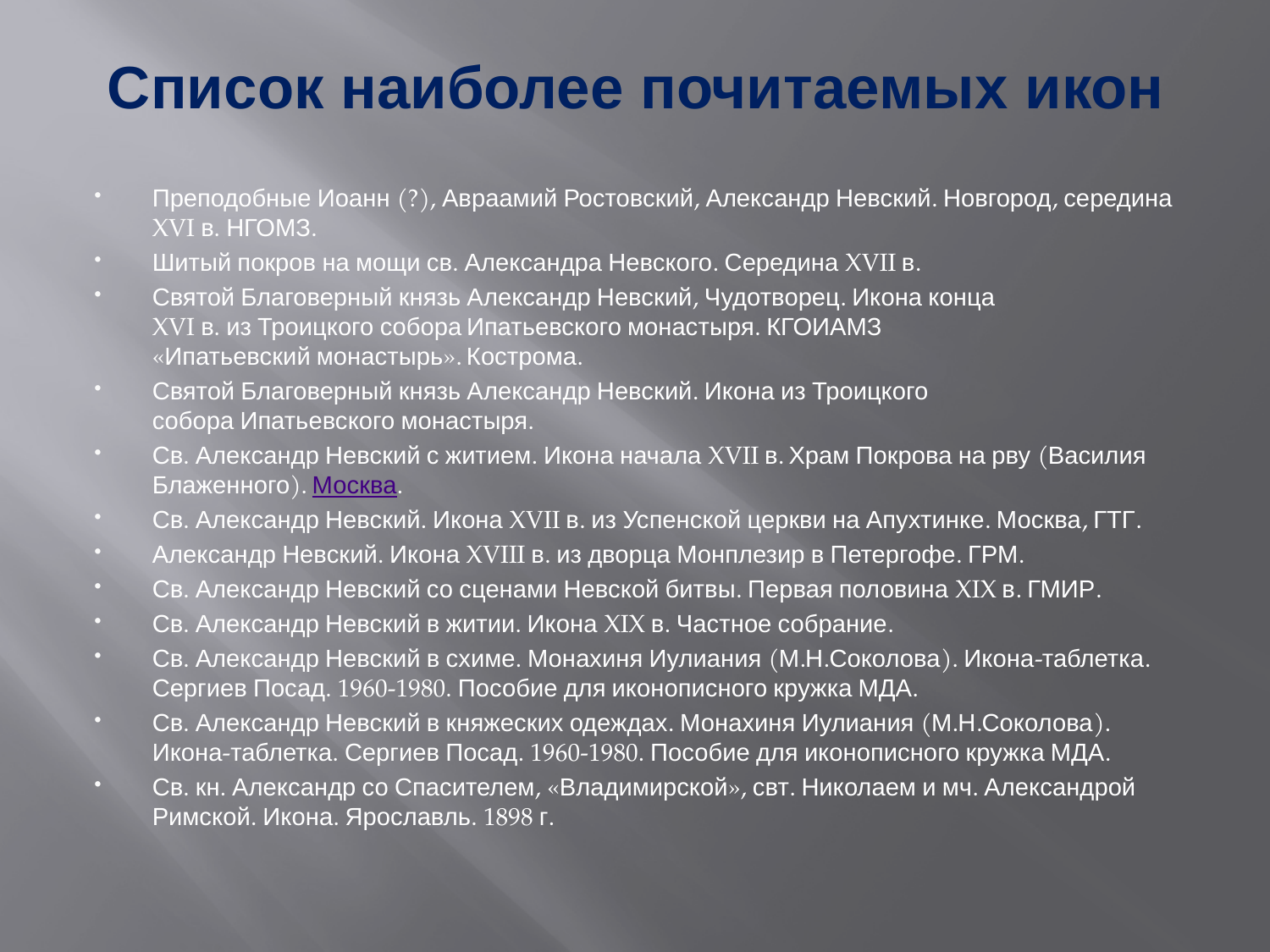

# Список наиболее почитаемых икон
Преподобные Иоанн (?), Авраамий Ростовский, Александр Невский. Новгород, середина XVI в. НГОМЗ.
Шитый покров на мощи св. Александра Невского. Середина XVII в.
Святой Благоверный князь Александр Невский, Чудотворец. Икона конца XVI в. из Троицкого собора Ипатьевского монастыря. КГОИАМЗ «Ипатьевский монастырь». Кострома.
Святой Благоверный князь Александр Невский. Икона из Троицкого собора Ипатьевского монастыря.
Св. Александр Невский с житием. Икона начала XVII в. Храм Покрова на рву (Василия Блаженного). Москва.
Св. Александр Невский. Икона XVII в. из Успенской церкви на Апухтинке. Москва, ГТГ.
Александр Невский. Икона XVIII в. из дворца Монплезир в Петергофе. ГРМ.
Св. Александр Невский со сценами Невской битвы. Первая половина XIX в. ГМИР.
Св. Александр Невский в житии. Икона XIX в. Частное собрание.
Св. Александр Невский в схиме. Монахиня Иулиания (М.Н.Соколова). Икона-таблетка. Сергиев Посад. 1960-1980. Пособие для иконописного кружка МДА.
Св. Александр Невский в княжеских одеждах. Монахиня Иулиания (М.Н.Соколова). Икона-таблетка. Сергиев Посад. 1960-1980. Пособие для иконописного кружка МДА.
Св. кн. Александр со Спасителем, «Владимирской», свт. Николаем и мч. Александрой Римской. Икона. Ярославль. 1898 г.